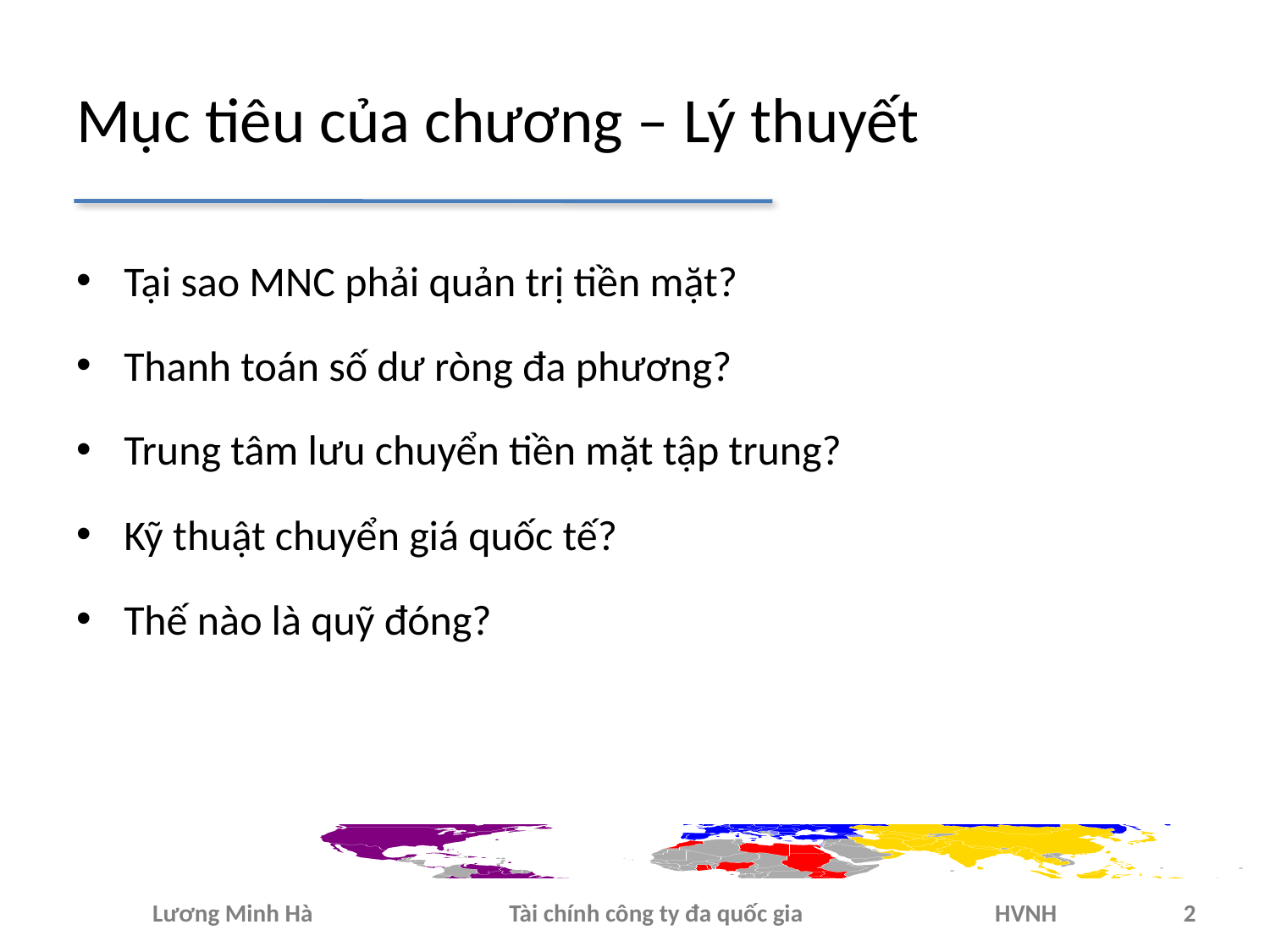

# Mục tiêu của chương – Lý thuyết
Tại sao MNC phải quản trị tiền mặt?
Thanh toán số dư ròng đa phương?
Trung tâm lưu chuyển tiền mặt tập trung?
Kỹ thuật chuyển giá quốc tế?
Thế nào là quỹ đóng?